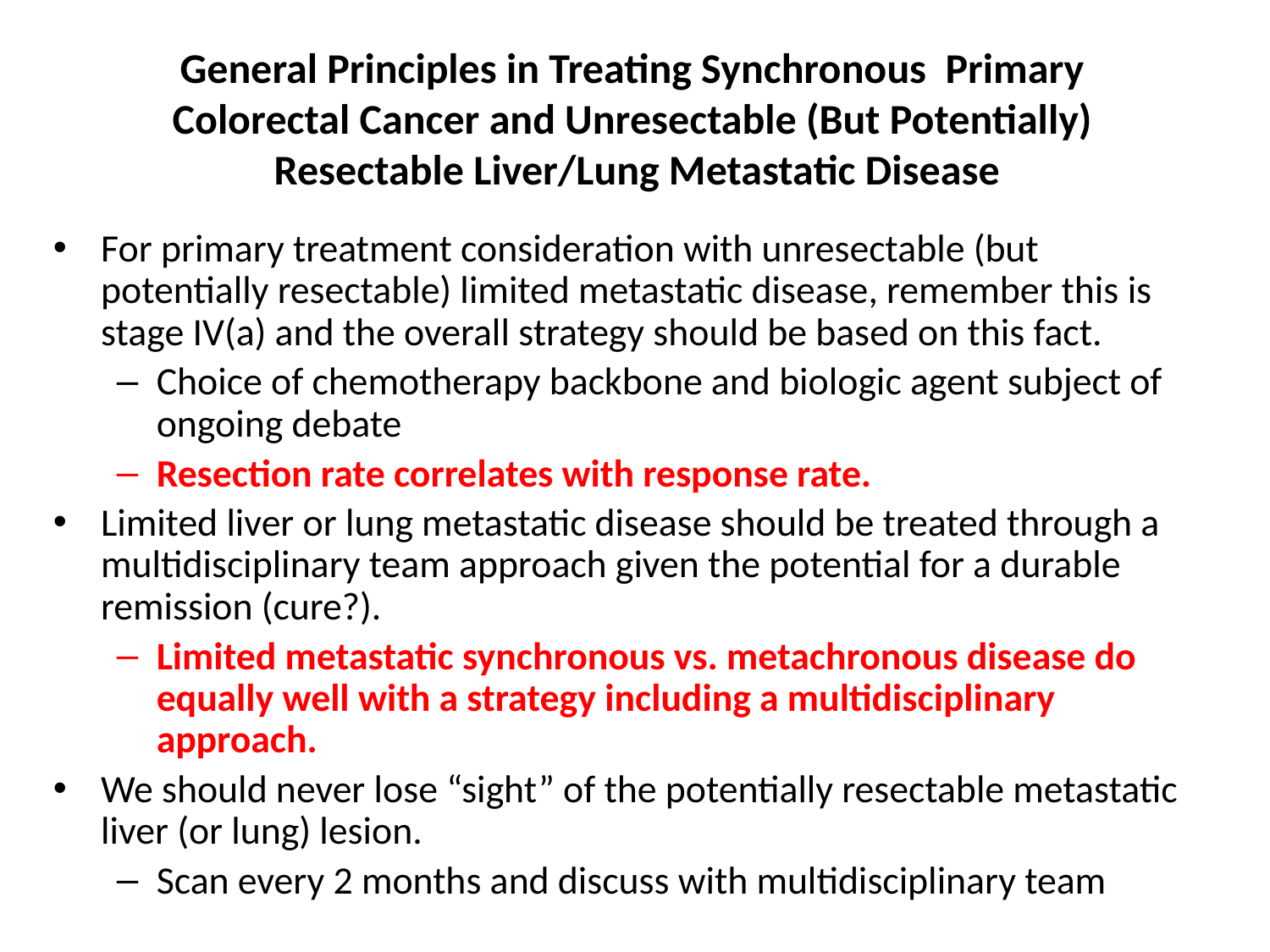

# General Principles in Treating Synchronous  Primary Colorectal Cancer and Unresectable (But Potentially) Resectable Liver/Lung Metastatic Disease
For primary treatment consideration with unresectable (but potentially resectable) limited metastatic disease, remember this is stage IV(a) and the overall strategy should be based on this fact.
Choice of chemotherapy backbone and biologic agent subject of ongoing debate
Resection rate correlates with response rate.
Limited liver or lung metastatic disease should be treated through a multidisciplinary team approach given the potential for a durable remission (cure?).
Limited metastatic synchronous vs. metachronous disease do equally well with a strategy including a multidisciplinary approach.
We should never lose “sight” of the potentially resectable metastatic liver (or lung) lesion.
Scan every 2 months and discuss with multidisciplinary team